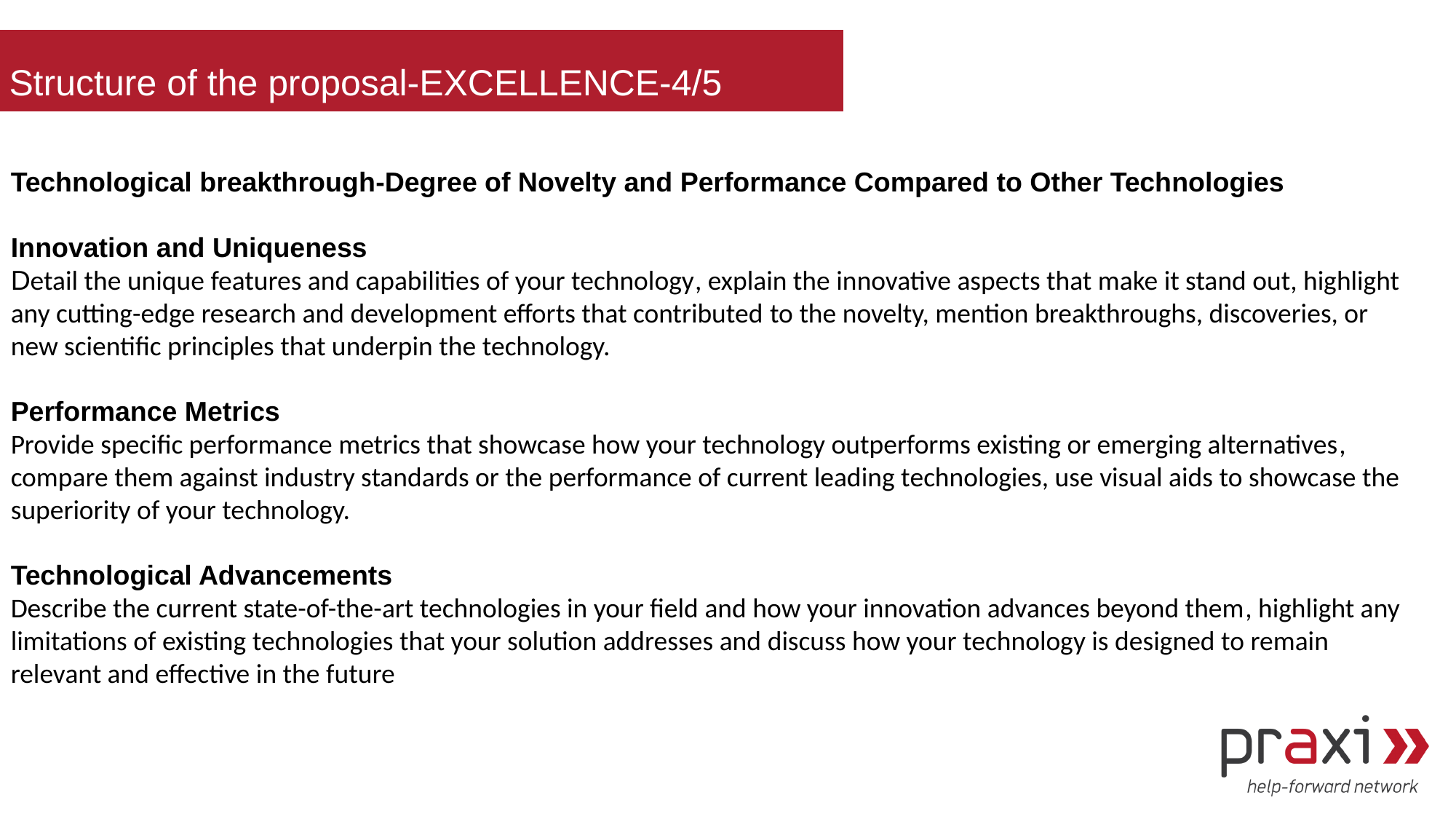

Structure of the proposal-EXCELLENCE-4/5
Technological breakthrough-Degree of Novelty and Performance Compared to Other Technologies

Innovation and Uniqueness
Detail the unique features and capabilities of your technology, explain the innovative aspects that make it stand out, highlight any cutting-edge research and development efforts that contributed to the novelty, mention breakthroughs, discoveries, or new scientific principles that underpin the technology.

Performance Metrics
Provide specific performance metrics that showcase how your technology outperforms existing or emerging alternatives, compare them against industry standards or the performance of current leading technologies, use visual aids to showcase the superiority of your technology.

Technological Advancements
Describe the current state-of-the-art technologies in your field and how your innovation advances beyond them, highlight any limitations of existing technologies that your solution addresses and discuss how your technology is designed to remain relevant and effective in the future